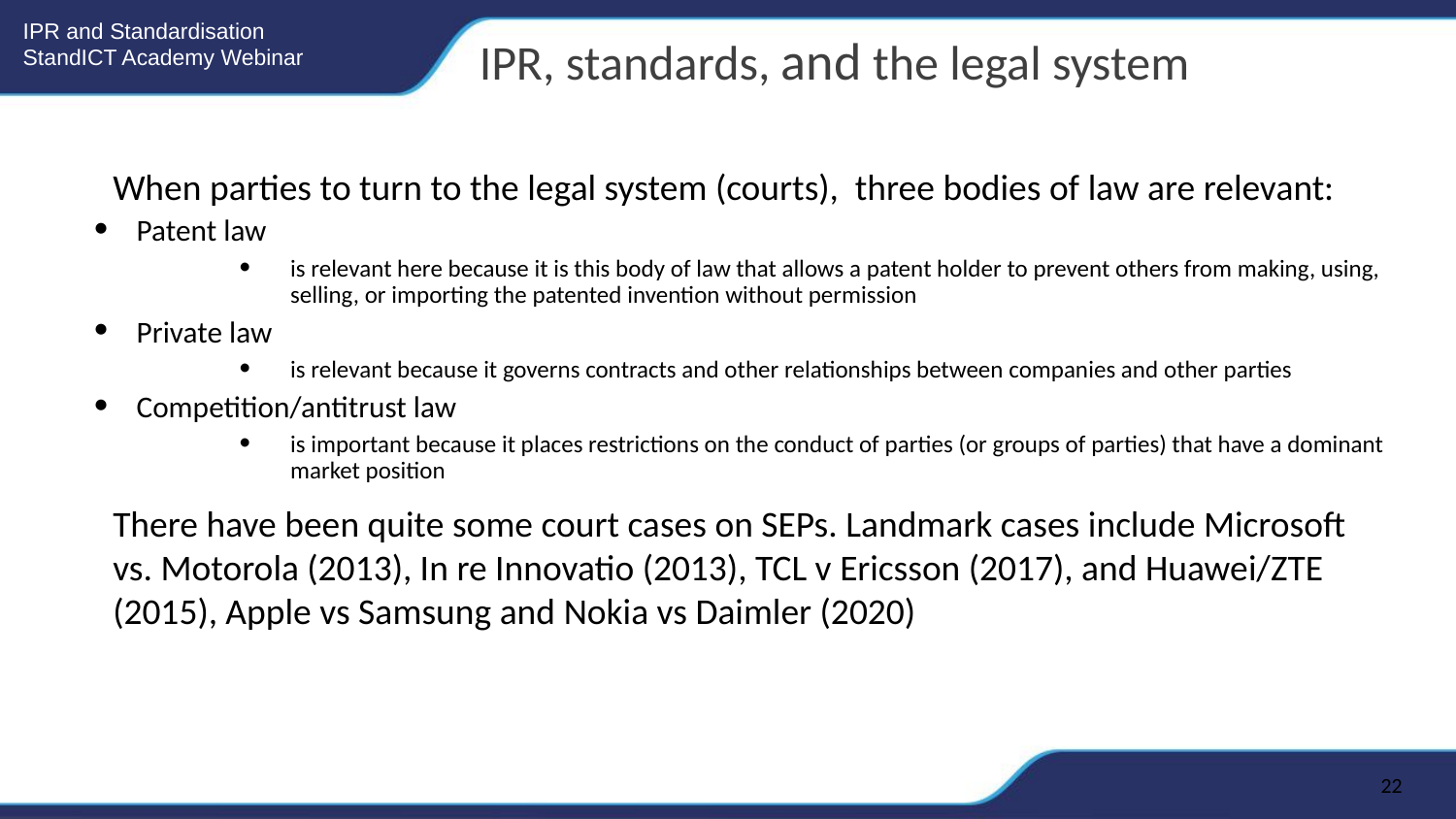

IPR, standards, and the legal system
When parties to turn to the legal system (courts),  three bodies of law are relevant:
Patent law
is relevant here because it is this body of law that allows a patent holder to prevent others from making, using, selling, or importing the patented invention without permission
Private law
is relevant because it governs contracts and other relationships between companies and other parties
Competition/antitrust law
is important because it places restrictions on the conduct of parties (or groups of parties) that have a dominant market position
There have been quite some court cases on SEPs. Landmark cases include Microsoft vs. Motorola (2013), In re Innovatio (2013), TCL v Ericsson (2017), and Huawei/ZTE (2015), Apple vs Samsung and Nokia vs Daimler (2020)